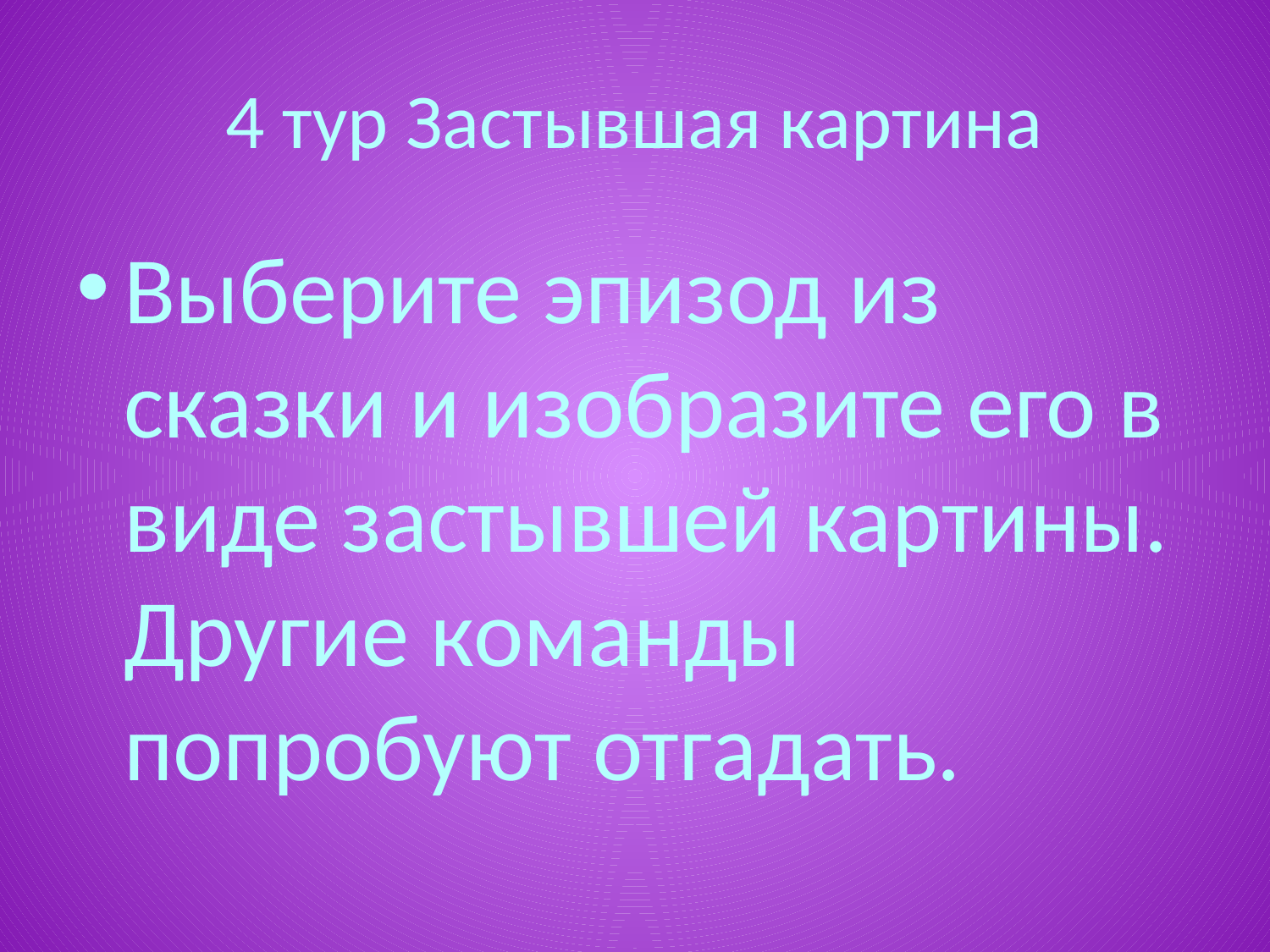

# 4 тур Застывшая картина
Выберите эпизод из сказки и изобразите его в виде застывшей картины. Другие команды  попробуют отгадать.